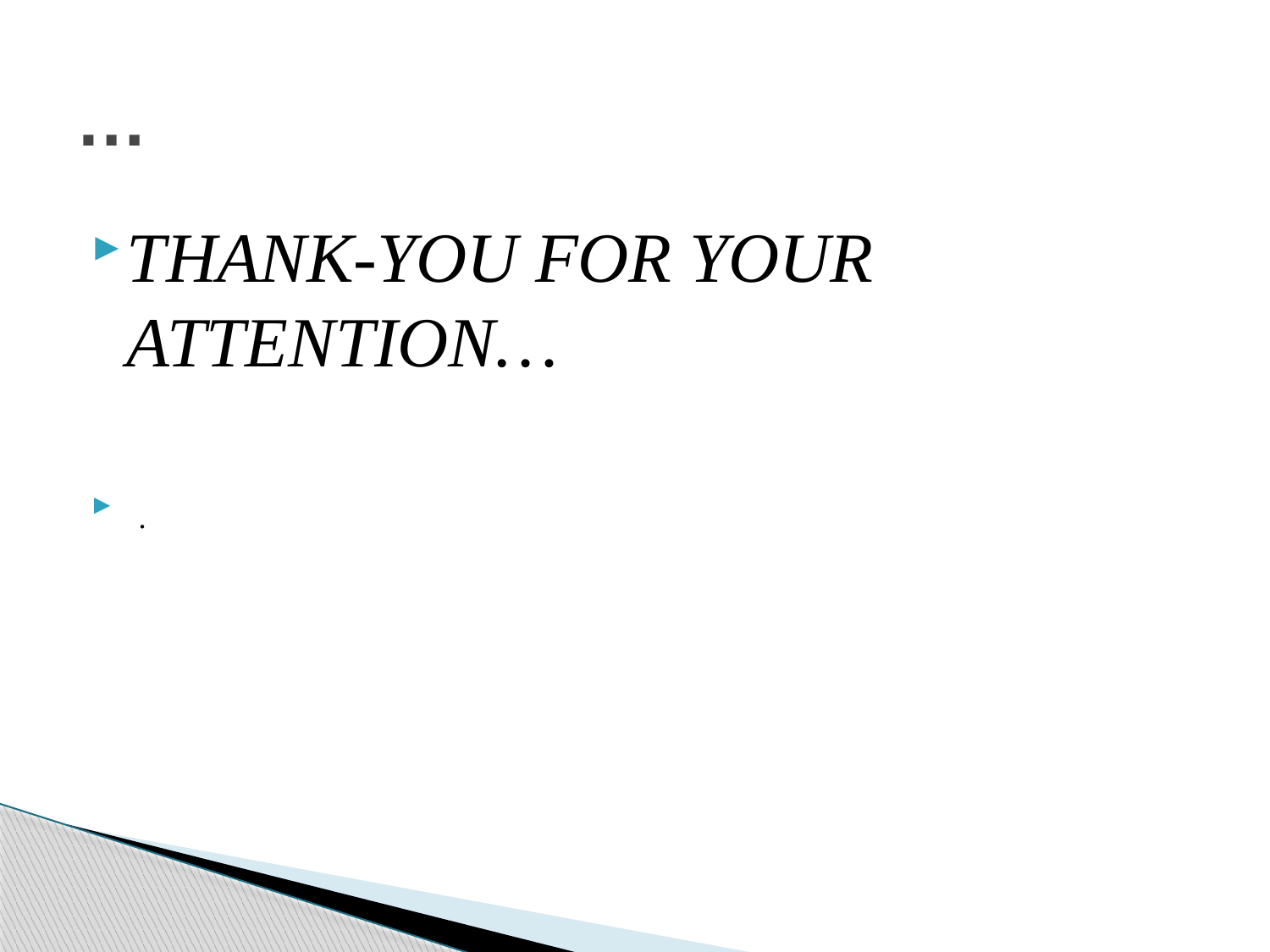

# …
THANK-YOU FOR YOUR ATTENTION…

 .